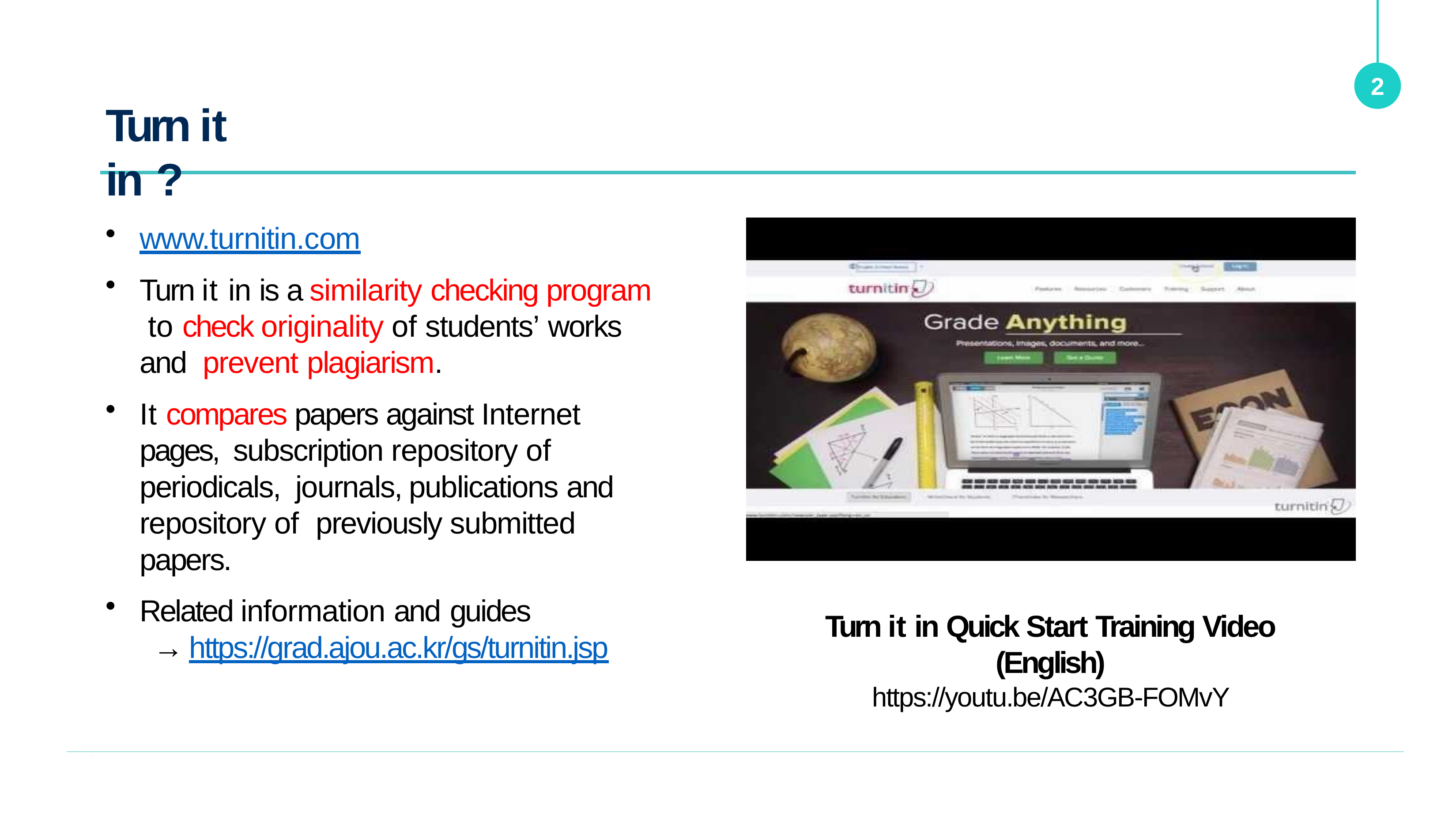

2
# Turn it in ?
www.turnitin.com
Turn it in is a similarity checking program  to check originality of students’ works and  prevent plagiarism.
It compares papers against Internet pages,  subscription repository of periodicals,  journals, publications and repository of  previously submitted papers.
Related information and guides
→ https://grad.ajou.ac.kr/gs/turnitin.jsp

Turn it in Quick Start Training Video (English)
https://youtu.be/AC3GB-FOMvY